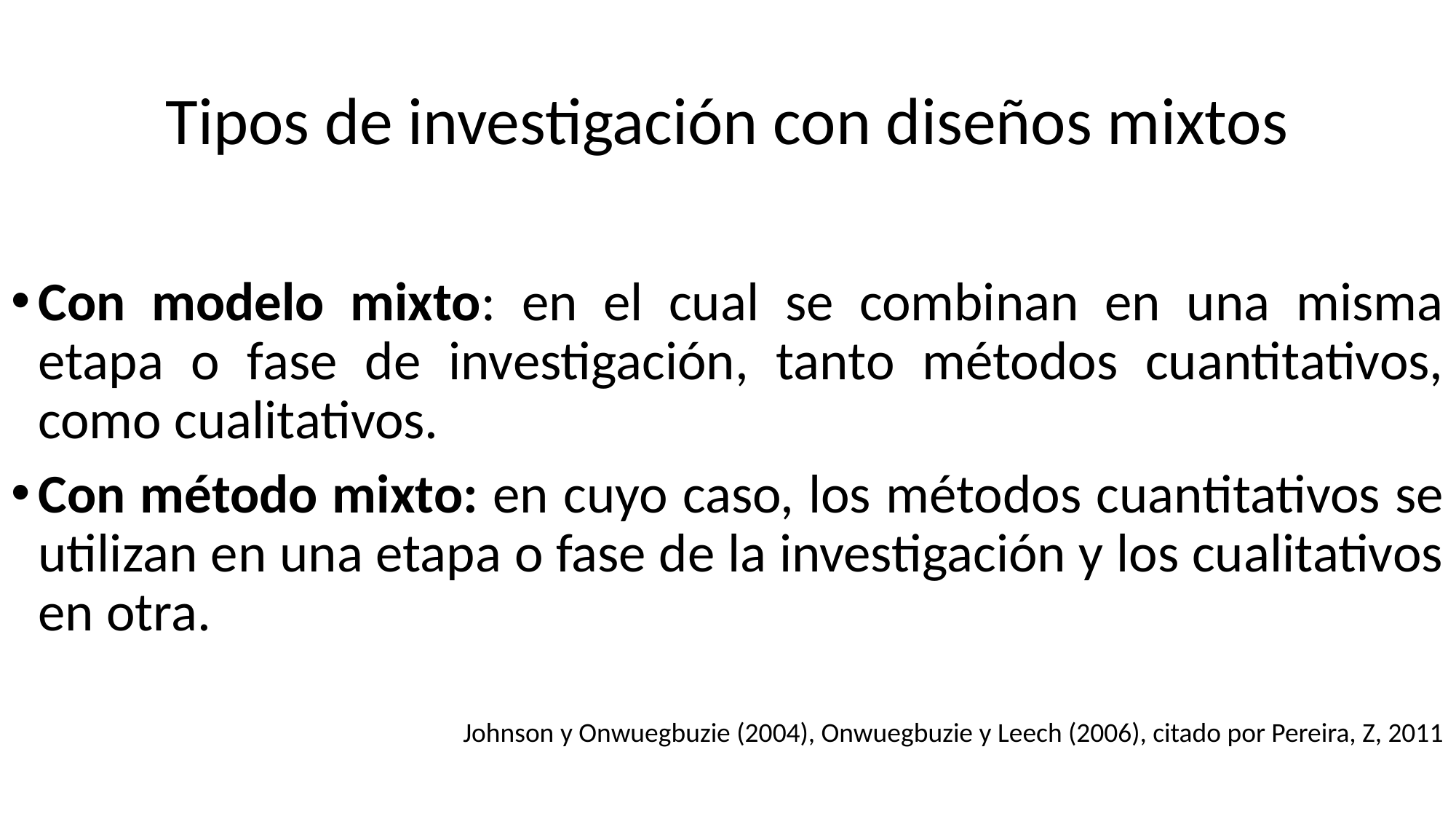

# Tipos de investigación con diseños mixtos

Con modelo mixto: en el cual se combinan en una misma etapa o fase de investigación, tanto métodos cuantitativos, como cualitativos.
Con método mixto: en cuyo caso, los métodos cuantitativos se utilizan en una etapa o fase de la investigación y los cualitativos en otra.

Johnson y Onwuegbuzie (2004), Onwuegbuzie y Leech (2006), citado por Pereira, Z, 2011